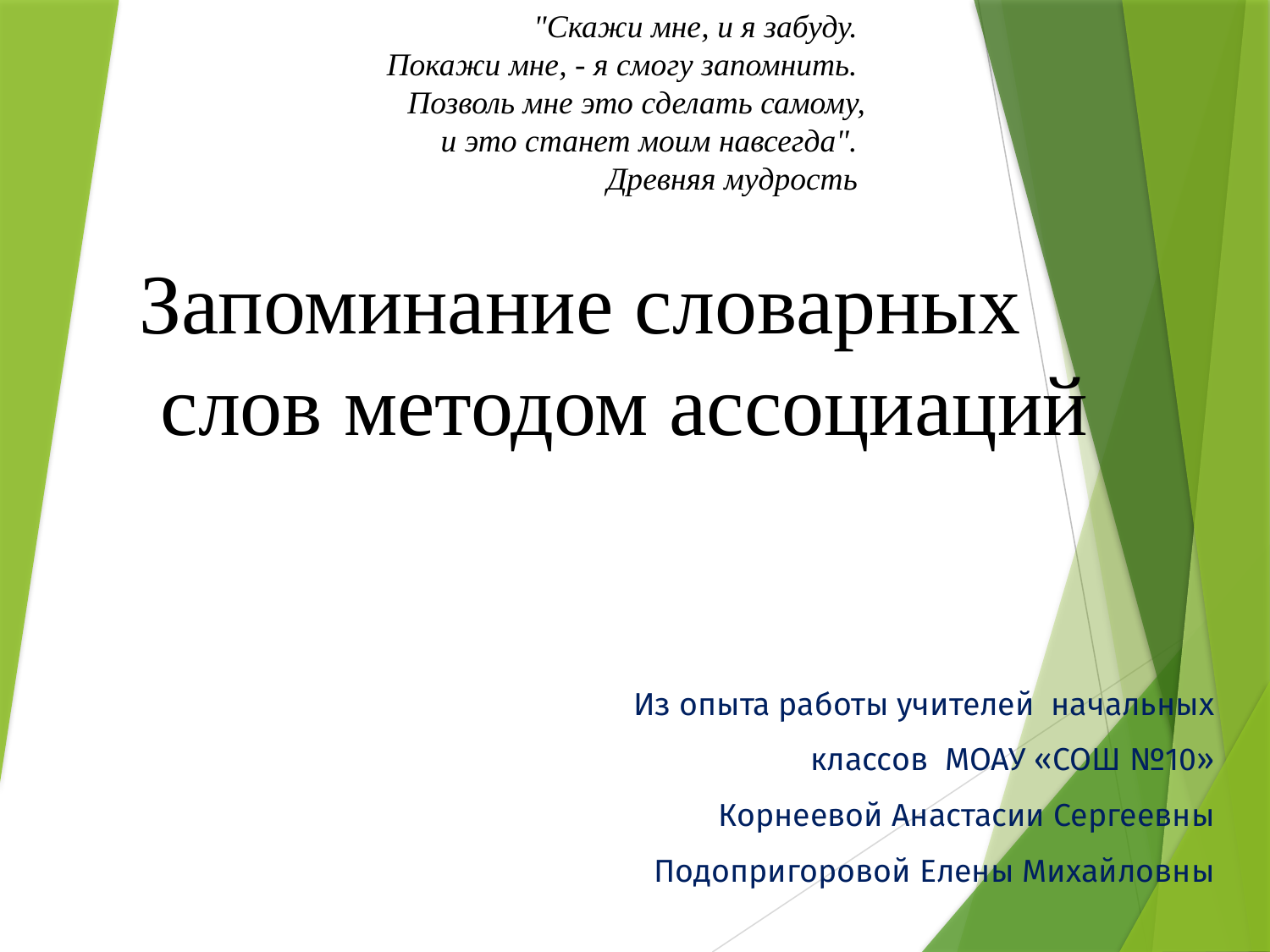

"Скажи мне, и я забуду.
Покажи мне, - я смогу запомнить.
Позволь мне это сделать самому,
и это станет моим навсегда".
Древняя мудрость
#
Запоминание словарных
 слов методом ассоциаций
Из опыта работы учителей  начальных
классов  МОАУ «СОШ №10»
Корнеевой Анастасии Сергеевны
Подопригоровой Елены Михайловны